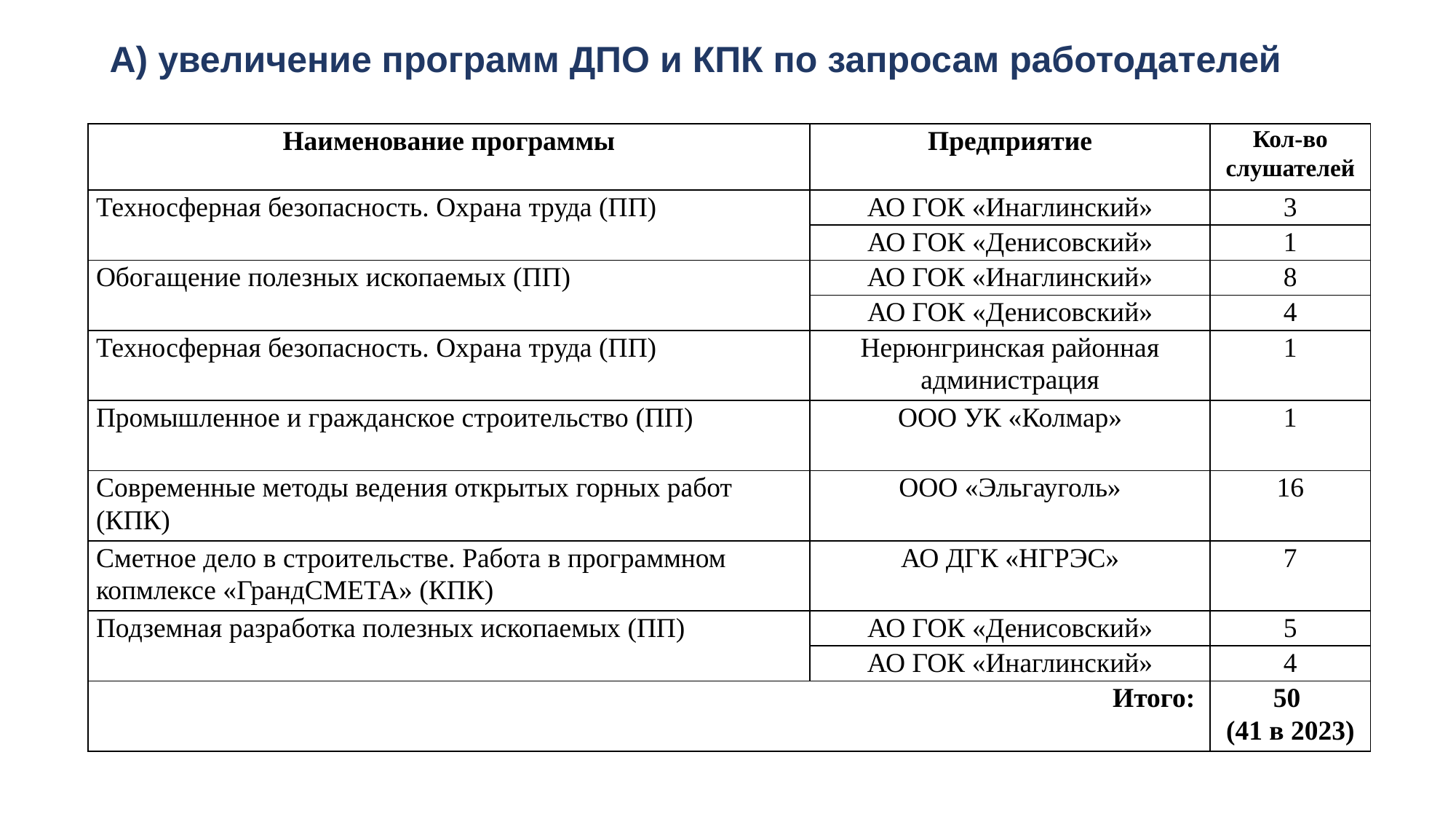

А) увеличение программ ДПО и КПК по запросам работодателей
| Наименование программы | Предприятие | Кол-во слушателей |
| --- | --- | --- |
| Техносферная безопасность. Охрана труда (ПП) | АО ГОК «Инаглинский» | 3 |
|  | АО ГОК «Денисовский» | 1 |
| Обогащение полезных ископаемых (ПП) | АО ГОК «Инаглинский» | 8 |
|  | АО ГОК «Денисовский» | 4 |
| Техносферная безопасность. Охрана труда (ПП) | Нерюнгринская районная администрация | 1 |
| Промышленное и гражданское строительство (ПП) | ООО УК «Колмар» | 1 |
| Современные методы ведения открытых горных работ (КПК) | ООО «Эльгауголь» | 16 |
| Сметное дело в строительстве. Работа в программном копмлексе «ГрандСМЕТА» (КПК) | АО ДГК «НГРЭС» | 7 |
| Подземная разработка полезных ископаемых (ПП) | АО ГОК «Денисовский» | 5 |
|  | АО ГОК «Инаглинский» | 4 |
| Итого: |  | 50 (41 в 2023) |